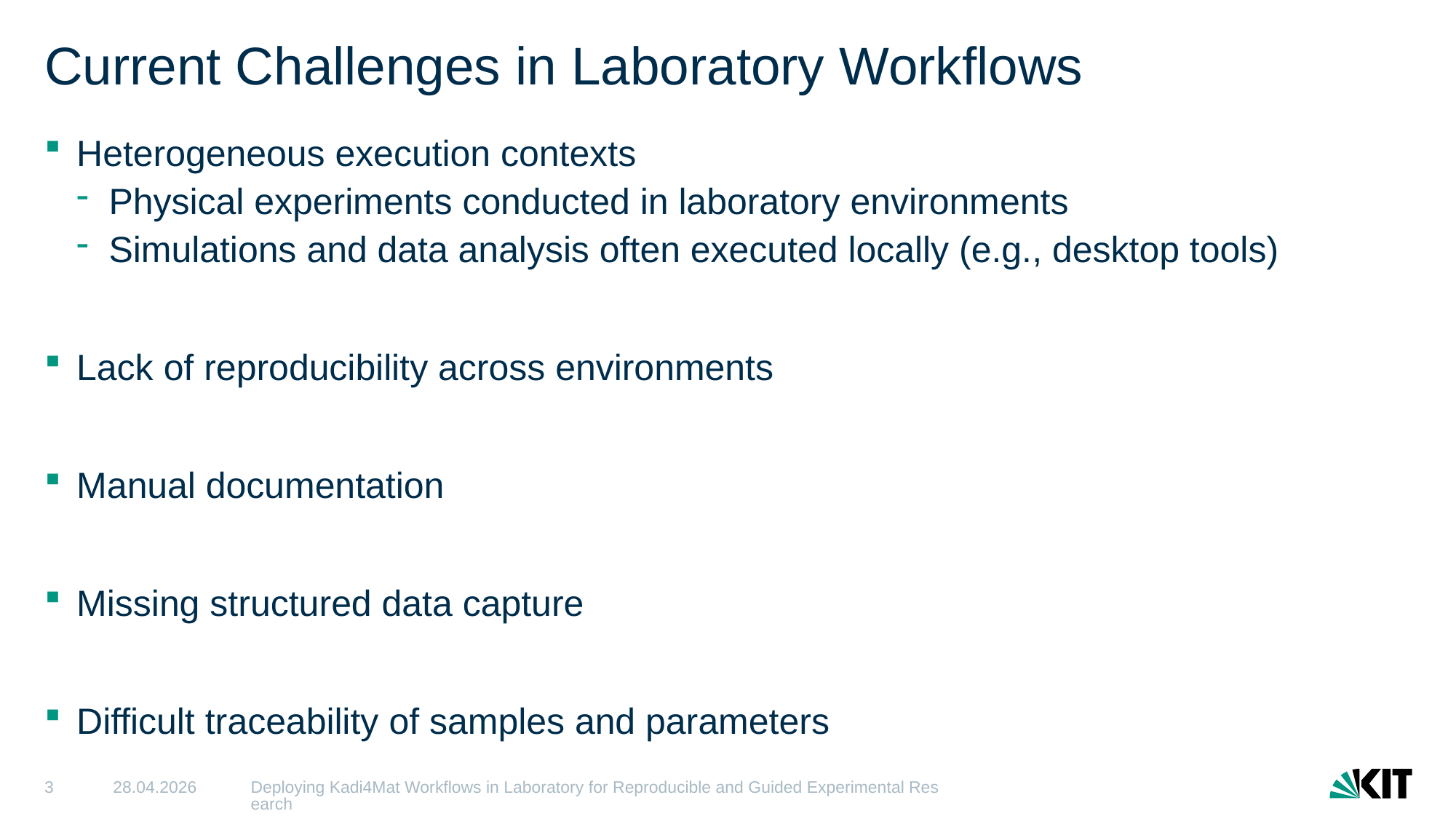

# Current Challenges in Laboratory Workflows
Heterogeneous execution contexts
Physical experiments conducted in laboratory environments
Simulations and data analysis often executed locally (e.g., desktop tools)

Lack of reproducibility across environments

Manual documentation

Missing structured data capture

Difficult traceability of samples and parameters

3
28.04.2026
Deploying Kadi4Mat Workflows in Laboratory for Reproducible and Guided Experimental Research